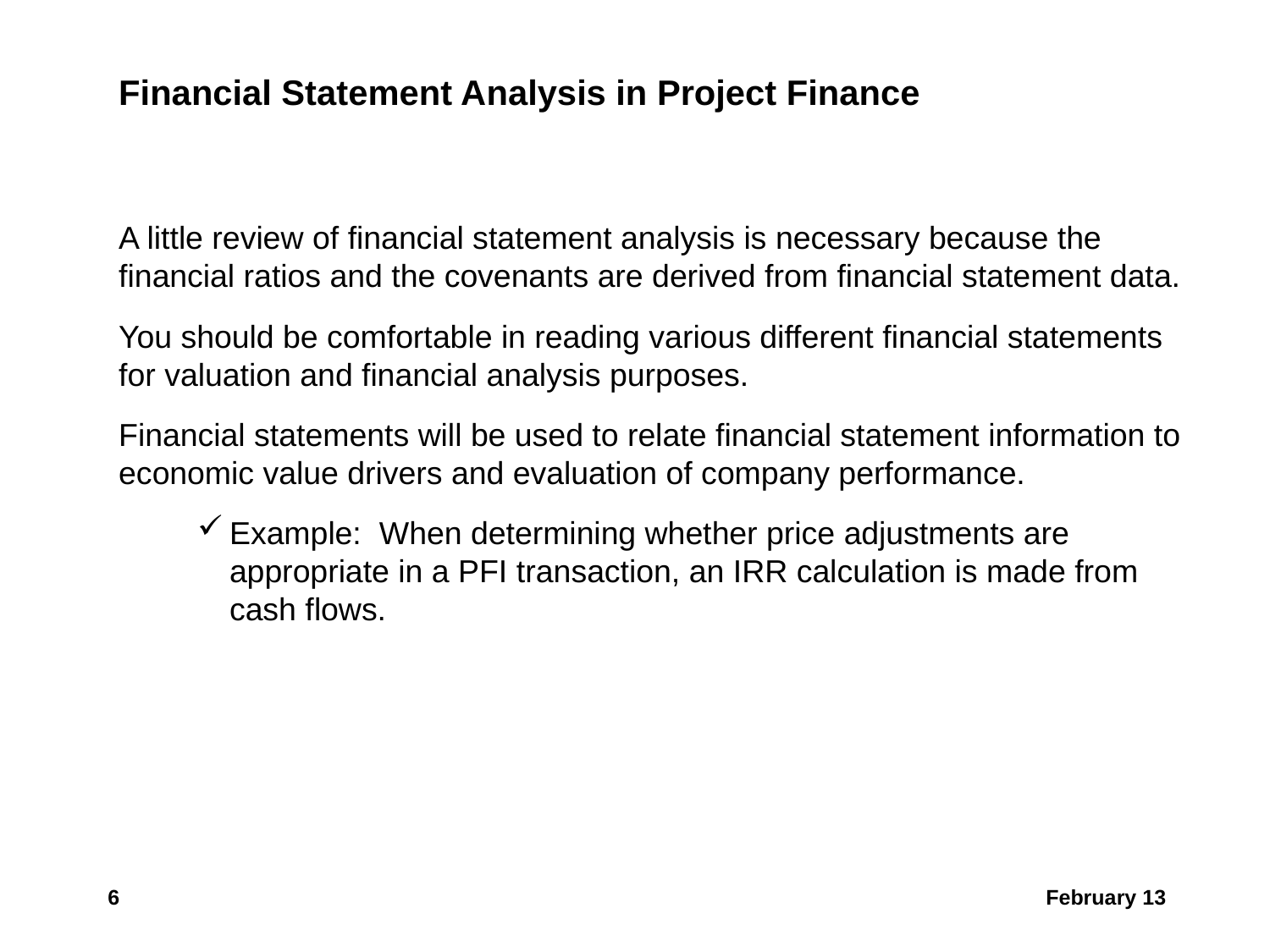

# Financial Statement Analysis in Project Finance
A little review of financial statement analysis is necessary because the financial ratios and the covenants are derived from financial statement data.
You should be comfortable in reading various different financial statements for valuation and financial analysis purposes.
Financial statements will be used to relate financial statement information to economic value drivers and evaluation of company performance.
Example:  When determining whether price adjustments are appropriate in a PFI transaction, an IRR calculation is made from cash flows.